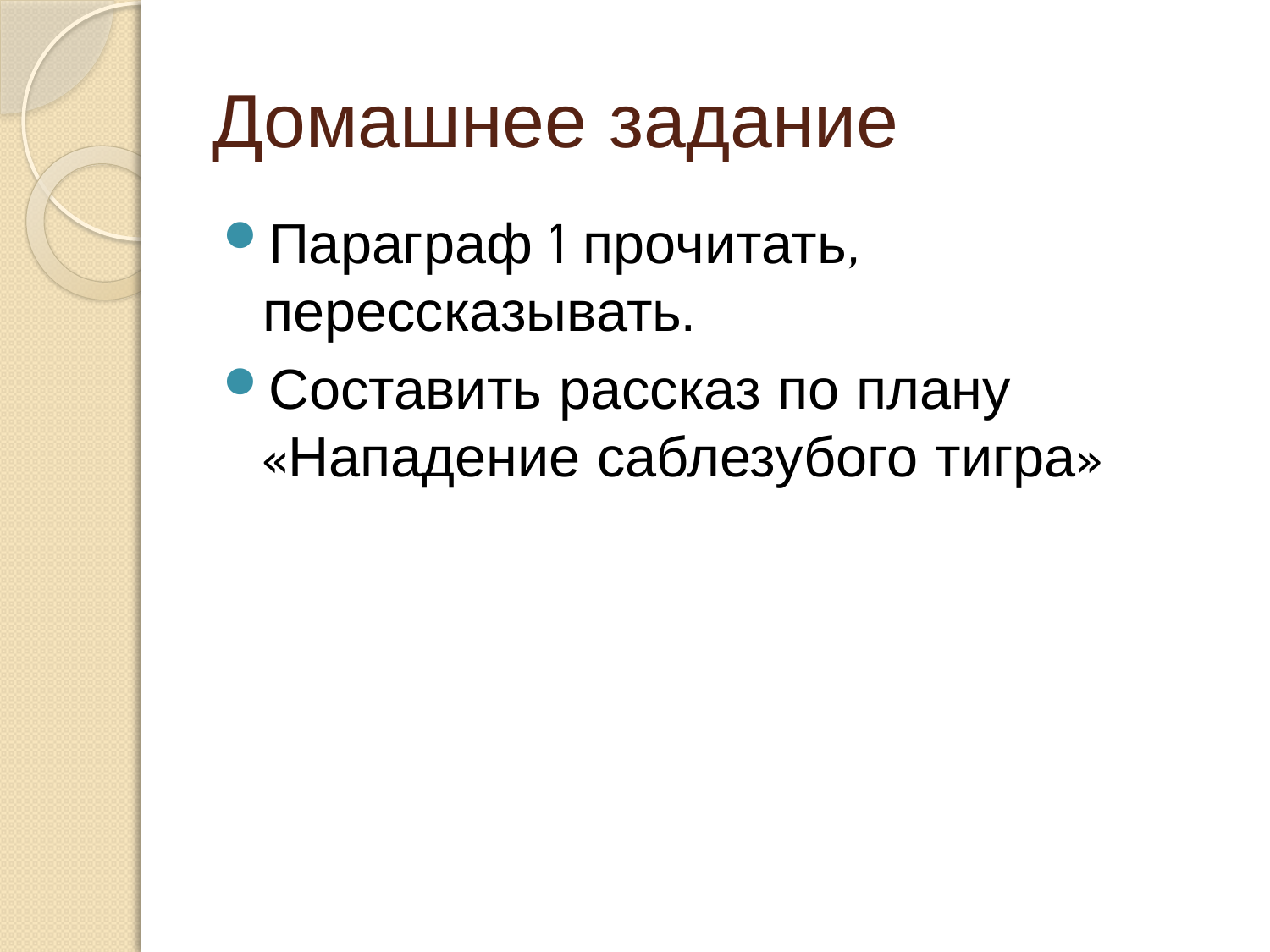

# Домашнее задание
Параграф 1 прочитать, перессказывать.
Составить рассказ по плану «Нападение саблезубого тигра»